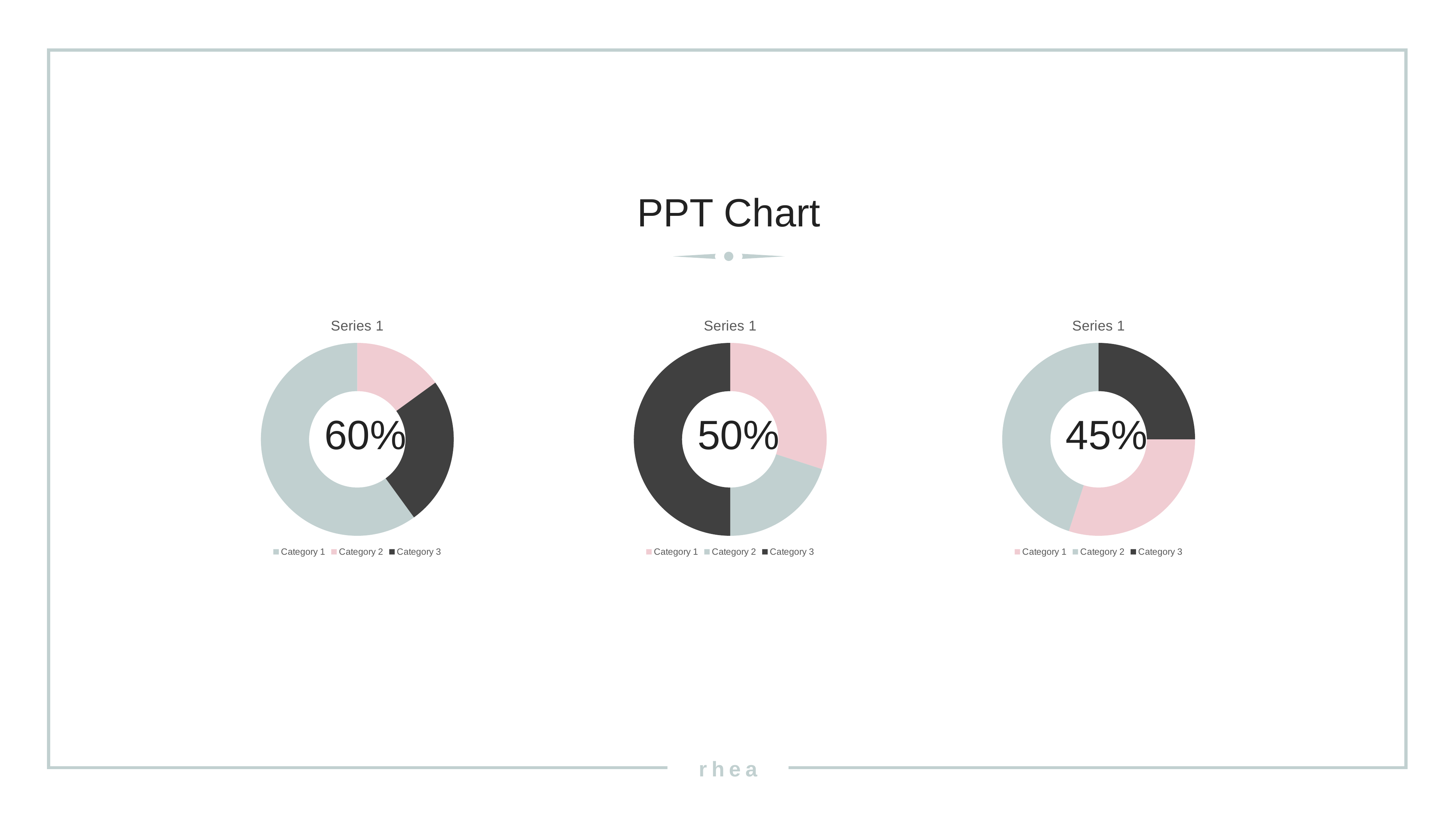

PPT Chart

### Chart:

| Category | Series 1 |
|---|---|
| Category 1 | 60.0 |
| Category 2 | 15.0 |
| Category 3 | 25.0 |

### Chart:

| Category | Series 1 |
|---|---|
| Category 1 | 30.0 |
| Category 2 | 20.0 |
| Category 3 | 50.0 |

### Chart:

| Category | Series 1 |
|---|---|
| Category 1 | 30.0 |
| Category 2 | 45.0 |
| Category 3 | 25.0 |
60%
50%
45%